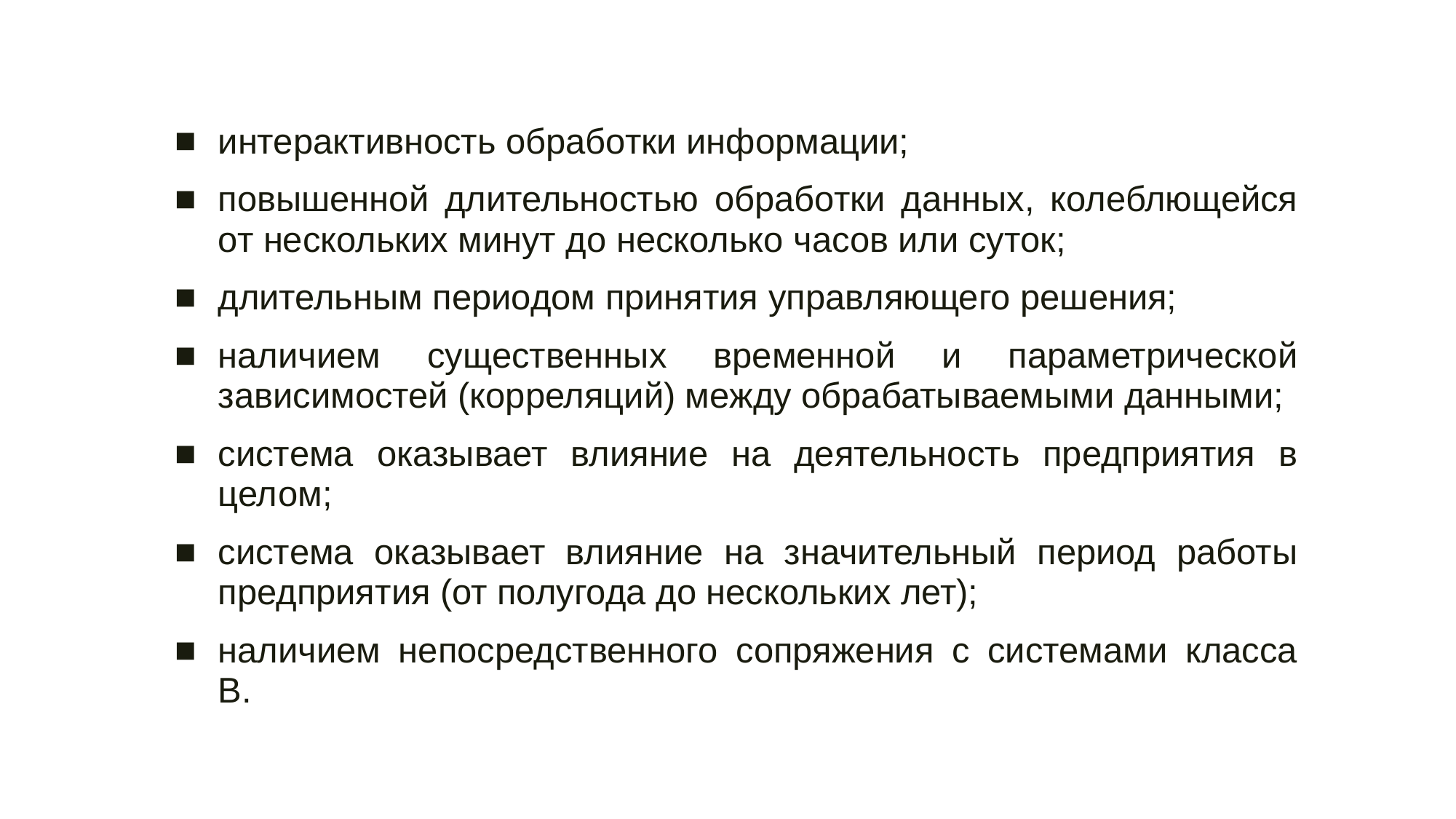

интерактивность обработки информации;
повышенной длительностью обработки данных, колеблющейся от нескольких минут до несколько часов или суток;
длительным периодом принятия управляющего решения;
наличием существенных временной и параметрической зависимостей (корреляций) между обрабатываемыми данными;
система оказывает влияние на деятельность предприятия в целом;
система оказывает влияние на значительный период работы предприятия (от полугода до нескольких лет);
наличием непосредственного сопряжения с системами класса B.